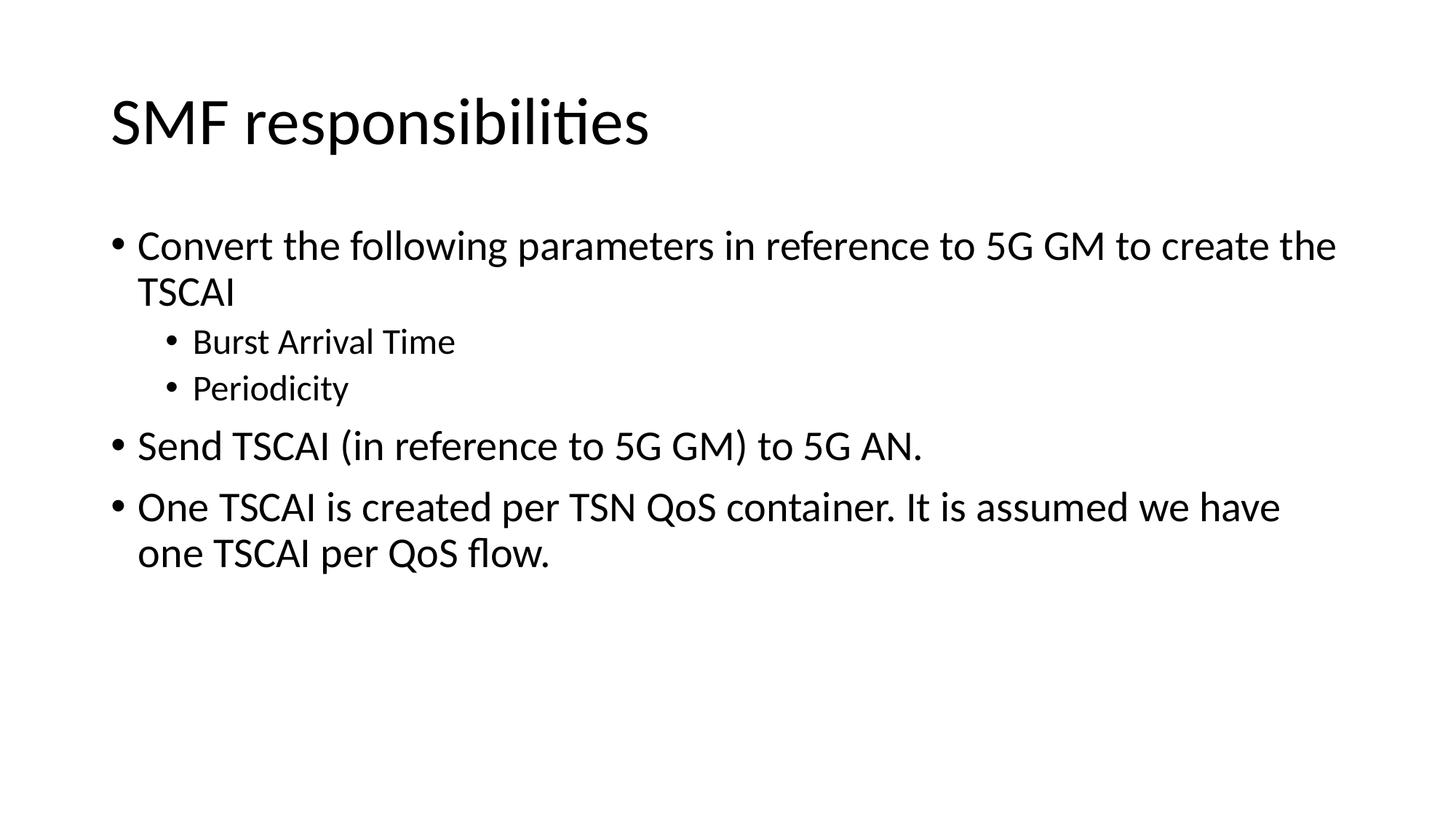

# SMF responsibilities
Convert the following parameters in reference to 5G GM to create the TSCAI
Burst Arrival Time
Periodicity
Send TSCAI (in reference to 5G GM) to 5G AN.
One TSCAI is created per TSN QoS container. It is assumed we have one TSCAI per QoS flow.